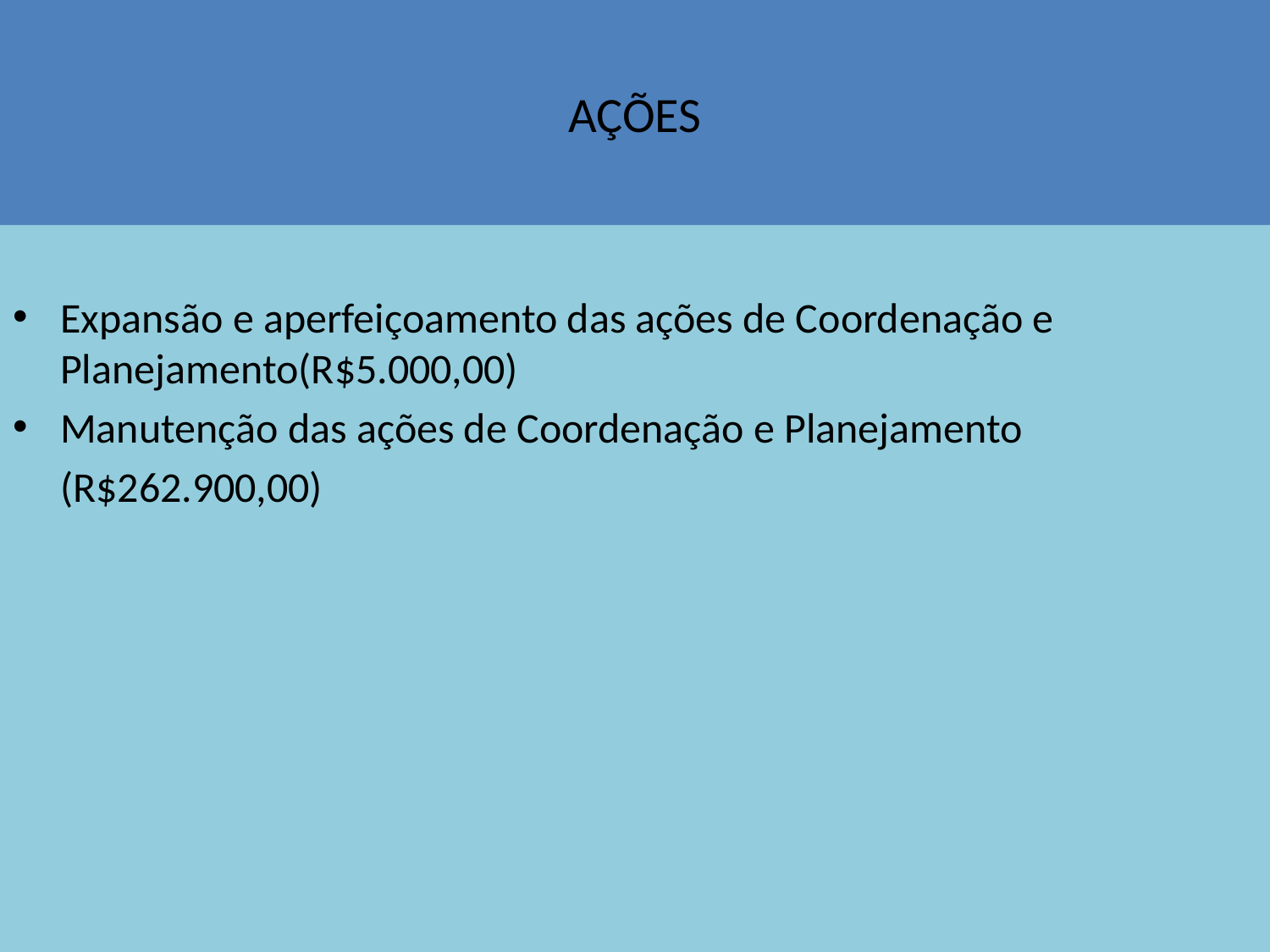

# AÇÕES

Expansão e aperfeiçoamento das ações de Coordenação e Planejamento(R$5.000,00)
Manutenção das ações de Coordenação e Planejamento
     (R$262.900,00)